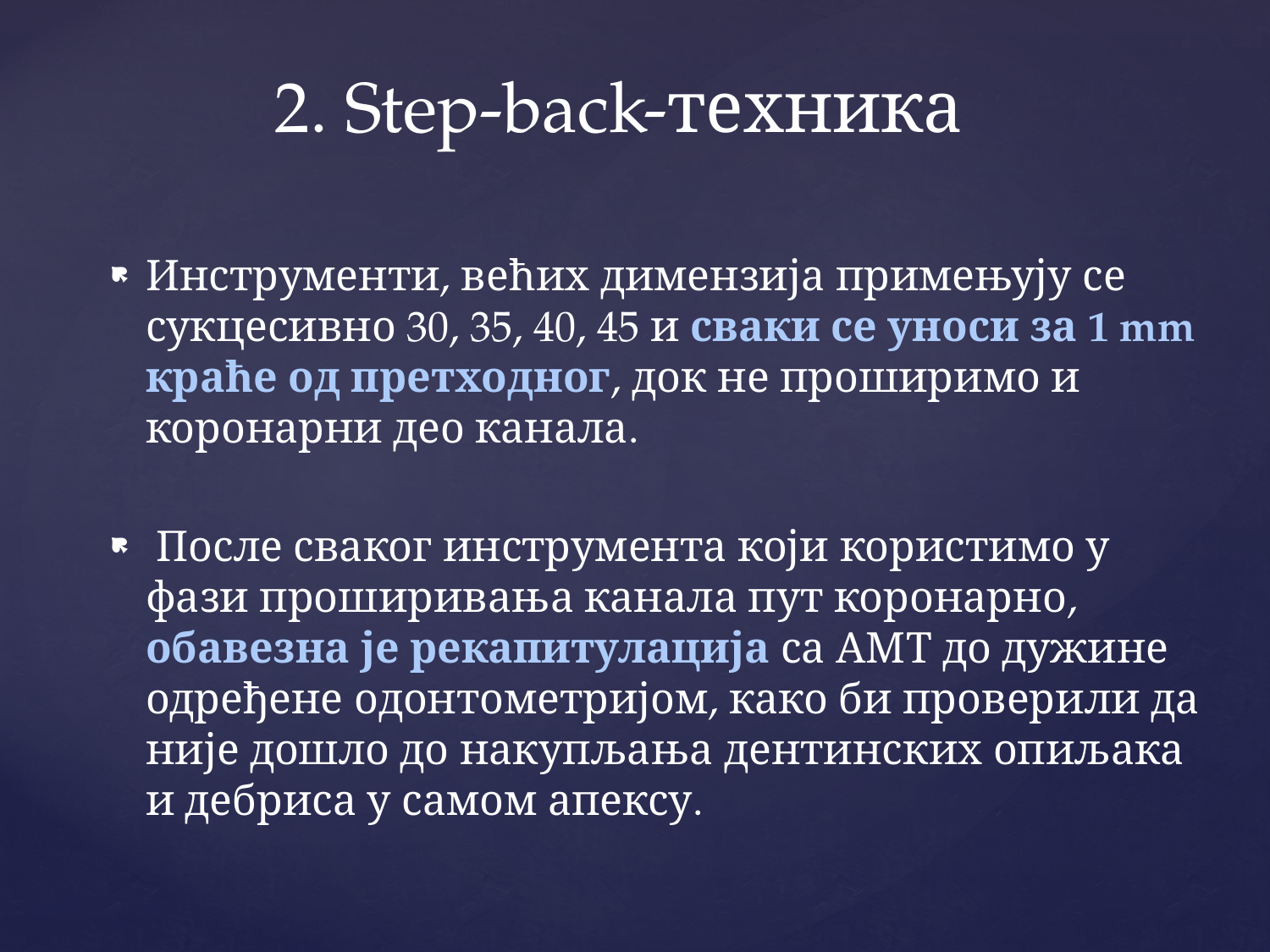

# 2. Step-back-техника
Инструменти, већих димензија примењују се сукцесивно 30, 35, 40, 45 и сваки се уноси за 1 mm краће од претходног, док не проширимо и коронарни део канала.

 После сваког инструмента који користимо у фази проширивања канала пут коронарно, обавезна је рекапитулација са АМТ до дужине одређене одонтометријом, како би проверили да није дошло до накупљања дентинских опиљака и дебриса у самом апексу.